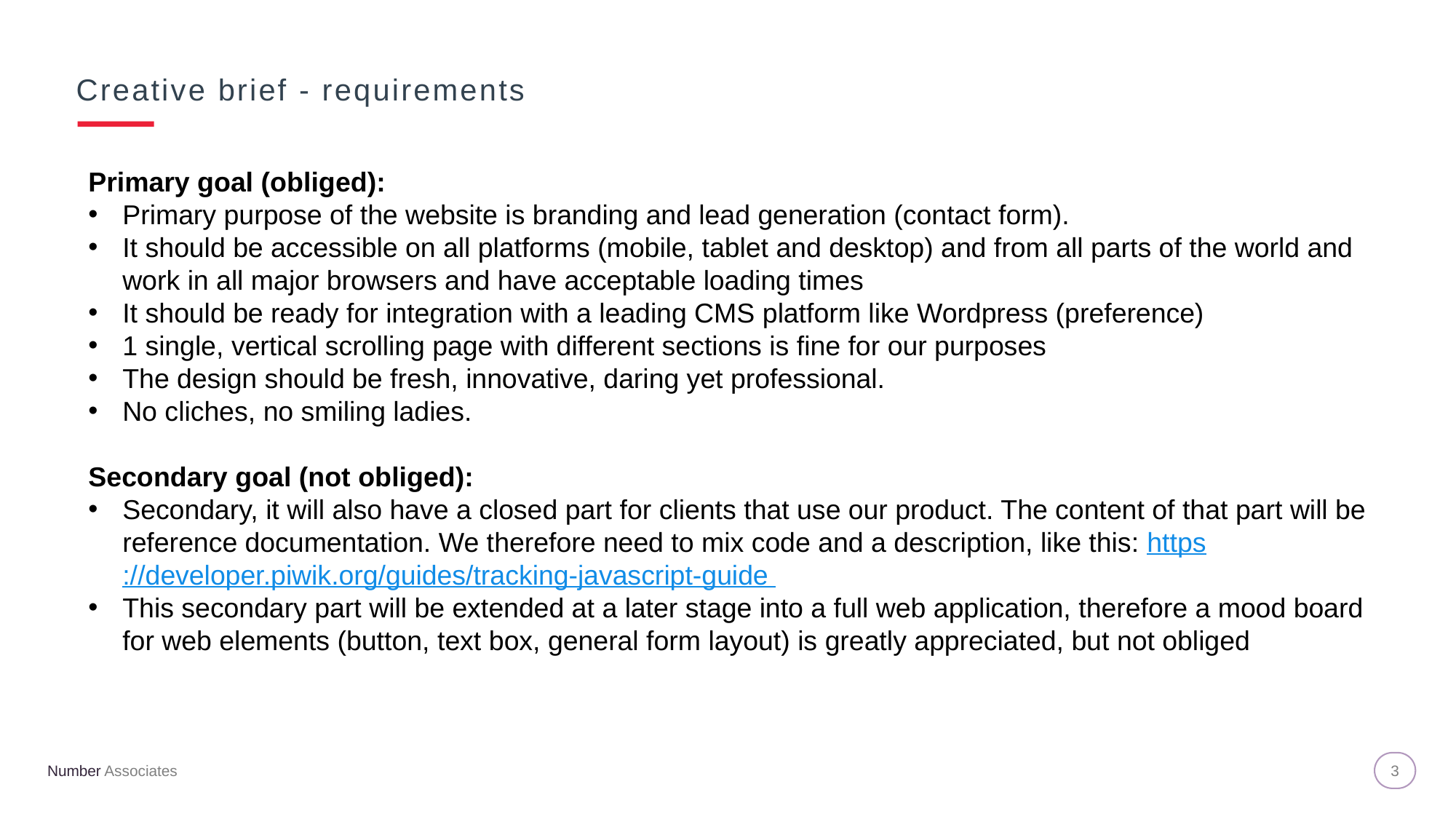

Creative brief - requirements
Primary goal (obliged):
Primary purpose of the website is branding and lead generation (contact form).
It should be accessible on all platforms (mobile, tablet and desktop) and from all parts of the world and work in all major browsers and have acceptable loading times
It should be ready for integration with a leading CMS platform like Wordpress (preference)
1 single, vertical scrolling page with different sections is fine for our purposes
The design should be fresh, innovative, daring yet professional.
No cliches, no smiling ladies.

Secondary goal (not obliged):
Secondary, it will also have a closed part for clients that use our product. The content of that part will be reference documentation. We therefore need to mix code and a description, like this: https://developer.piwik.org/guides/tracking-javascript-guide
This secondary part will be extended at a later stage into a full web application, therefore a mood board for web elements (button, text box, general form layout) is greatly appreciated, but not obliged
3